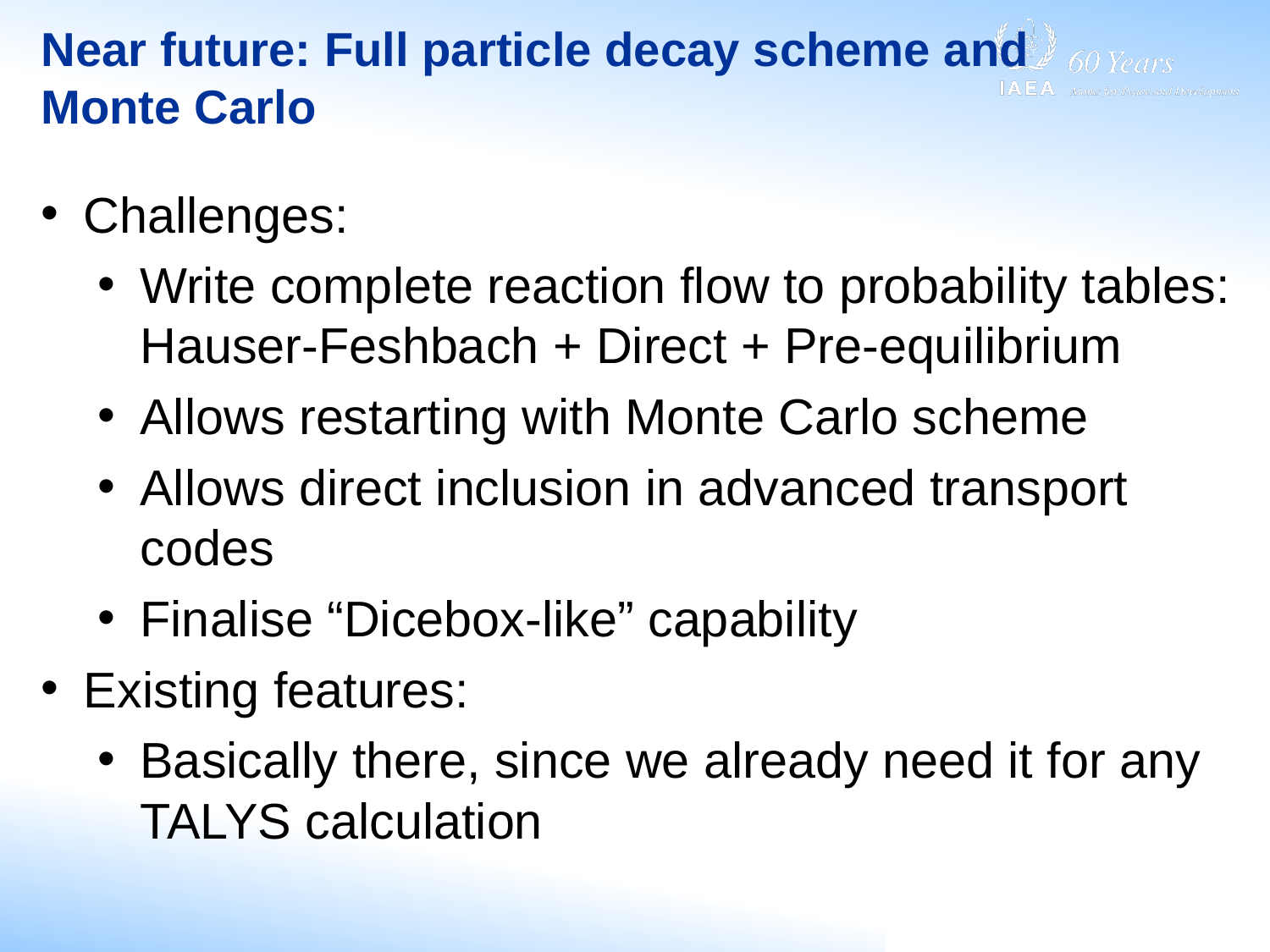

# Near future: Full particle decay scheme and Monte Carlo
Challenges:
Write complete reaction flow to probability tables: Hauser-Feshbach + Direct + Pre-equilibrium
Allows restarting with Monte Carlo scheme
Allows direct inclusion in advanced transport codes
Finalise “Dicebox-like” capability
Existing features:
Basically there, since we already need it for any TALYS calculation